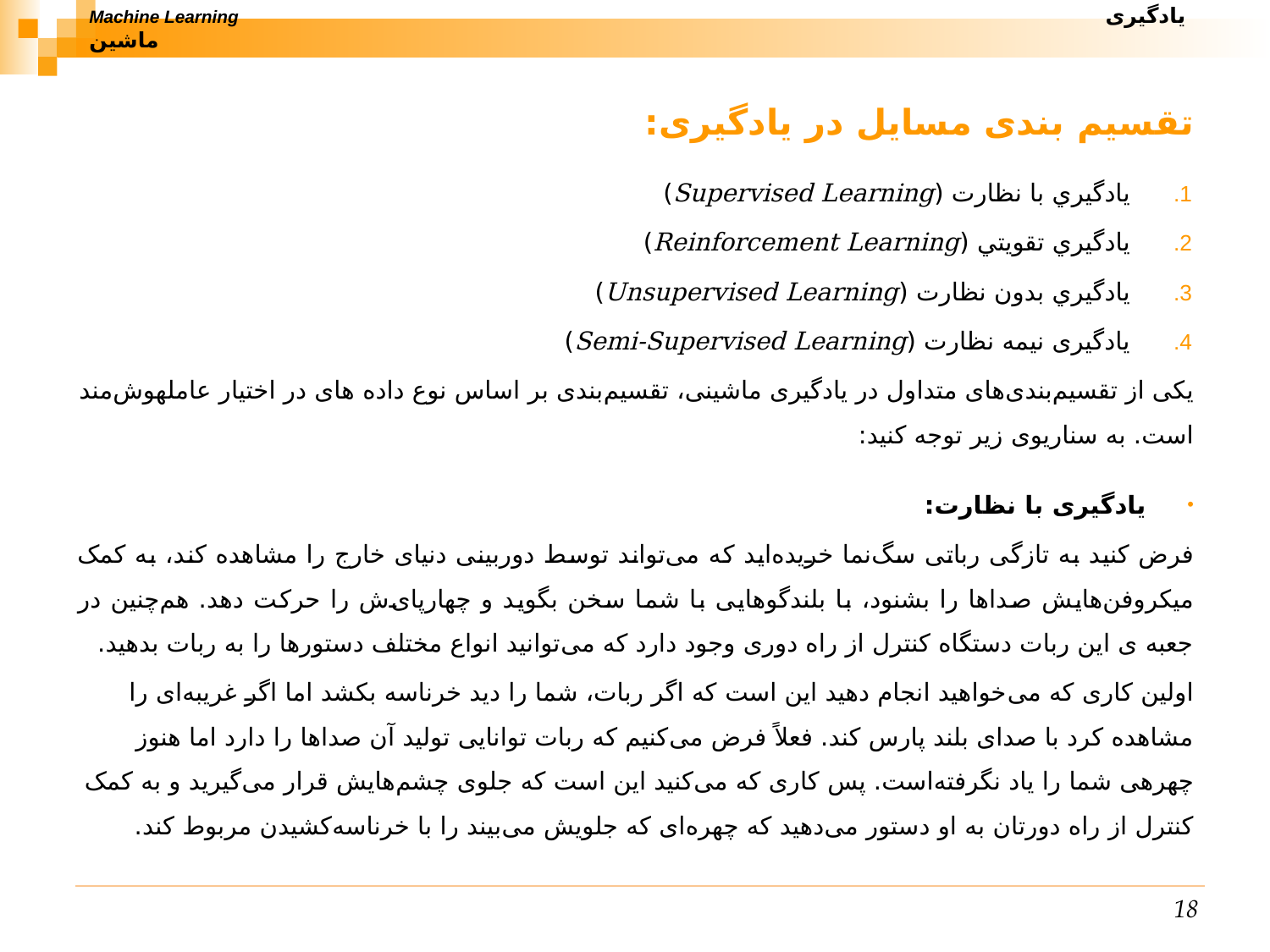

Machine Learning					             		یادگیری ماشین
تقسیم بندی مسایل در یادگیری:
يادگيري با نظارت (Supervised Learning)
يادگيري تقويتي (Reinforcement Learning)
يادگيري بدون نظارت (Unsupervised Learning)
یادگیری نیمه نظارت (Semi-Supervised Learning)
یکی از تقسیم‌بندی‌های متداول در یادگیری ماشینی، تقسیم‌بندی بر اساس نوع داده‌ های در اختیار عامل­هوش‌مند است. به سناریوی زیر توجه کنید:

یادگیری با نظارت:
فرض کنید به تازگی رباتی سگ‌نما خریده‌اید که می‌تواند توسط دوربینی دنیای خارج را مشاهده کند، به کمک میکروفن‌هایش صداها را بشنود، با بلندگوهایی با شما سخن بگوید و چهارپای‌ش را حرکت دهد. هم‌چنین در جعبه ی این ربات دستگاه کنترل از راه دوری وجود دارد که می‌توانید انواع مختلف دستورها را به ربات بدهید.
اولین کاری که می‌خواهید انجام دهید این است که اگر ربات، شما را دید خرناسه بکشد اما اگر غریبه‌ای را مشاهده کرد با صدای بلند پارس کند. فعلاً فرض می‌کنیم که ربات توانایی تولید آن صداها را دارد اما هنوز چهره­ی شما را یاد نگرفته‌است. پس کاری که می‌کنید این است که جلوی چشم‌هایش قرار می‌گیرید و به کمک کنترل از راه دورتان به او دستور می‌دهید که چهره‌ای که جلویش می‌بیند را با خرناسه‌کشیدن مربوط کند.

18